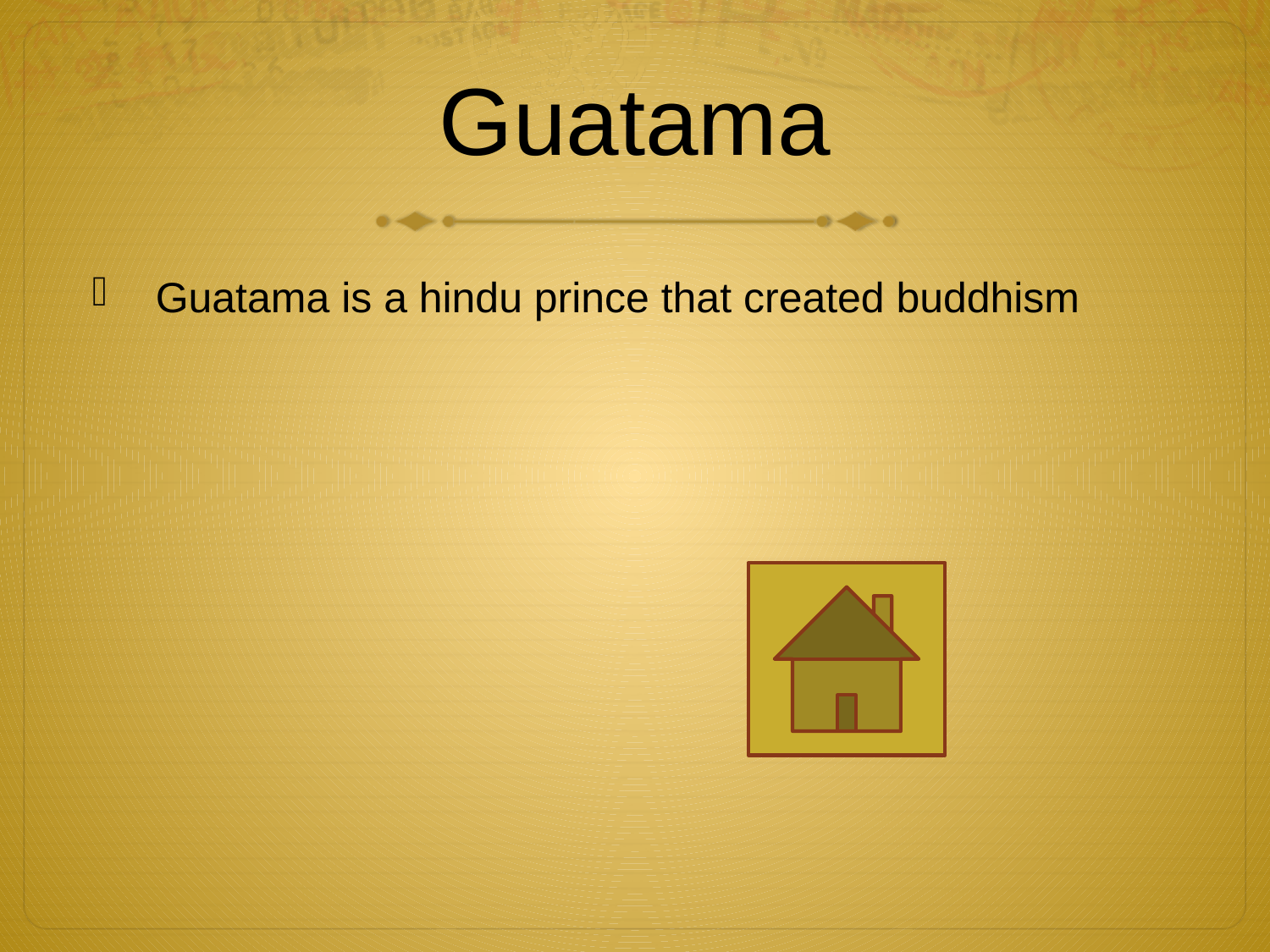

# Guatama
Guatama is a hindu prince that created buddhism